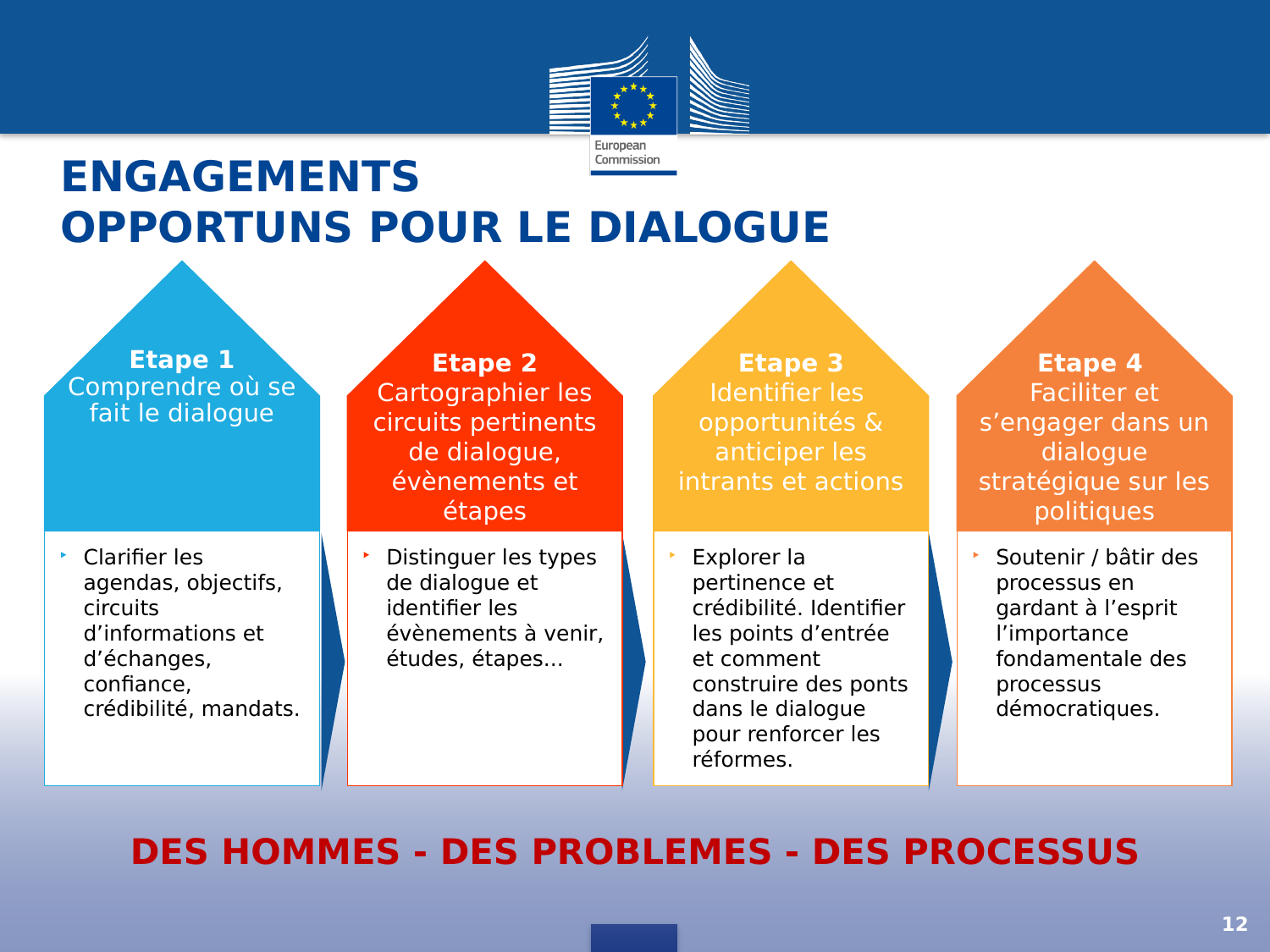

# Engagements opportuns pour le dialogue

Etape 1
Comprendre où se fait le dialogue
Etape 2
Cartographier les circuits pertinents de dialogue, évènements et étapes
Etape 3
Identifier les  opportunités & anticiper les intrants et actions
Etape 4
Faciliter et s’engager dans un dialogue stratégique sur les politiques

Clarifier les agendas, objectifs, circuits d’informations et d’échanges, confiance, crédibilité, mandats.
Distinguer les types de dialogue et identifier les évènements à venir, études, étapes...

Explorer la pertinence et crédibilité. Identifier les points d’entrée et comment construire des ponts dans le dialogue pour renforcer les réformes.
Soutenir / bâtir des processus en gardant à l’esprit l’importance fondamentale des processus démocratiques.

des HOMMES - des PROBLEMES - des PROCESSUS
12